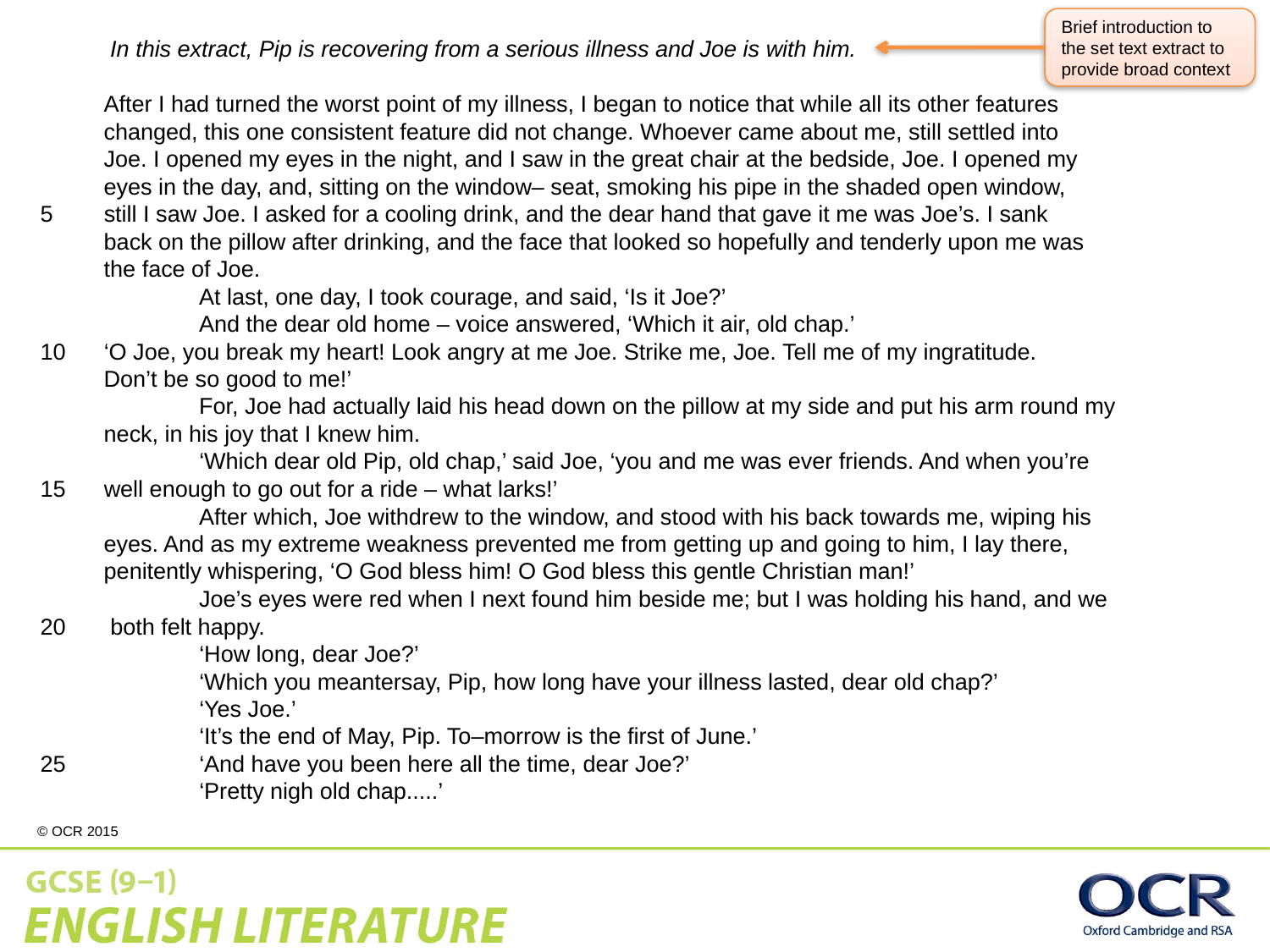

Brief introduction to the set text extract to provide broad context
          In this extract, Pip is recovering from a serious illness and Joe is with him.

          After I had turned the worst point of my illness, I began to notice that while all its other features
          changed, this one consistent feature did not change. Whoever came about me, still settled into
          Joe. I opened my eyes in the night, and I saw in the great chair at the bedside, Joe. I opened my
          eyes in the day, and, sitting on the window– seat, smoking his pipe in the shaded open window,
5        still I saw Joe. I asked for a cooling drink, and the dear hand that gave it me was Joe’s. I sank
          back on the pillow after drinking, and the face that looked so hopefully and tenderly upon me was
          the face of Joe.
	     At last, one day, I took courage, and said, ‘Is it Joe?’
     And the dear old home – voice answered, ‘Which it air, old chap.’
10      ‘O Joe, you break my heart! Look angry at me Joe. Strike me, Joe. Tell me of my ingratitude.
          Don’t be so good to me!’
	     For, Joe had actually laid his head down on the pillow at my side and put his arm round my
          neck, in his joy that I knew him.
	     ‘Which dear old Pip, old chap,’ said Joe, ‘you and me was ever friends. And when you’re
15      well enough to go out for a ride – what larks!’
	     After which, Joe withdrew to the window, and stood with his back towards me, wiping his
          eyes. And as my extreme weakness prevented me from getting up and going to him, I lay there,
          penitently whispering, ‘O God bless him! O God bless this gentle Christian man!’
	     Joe’s eyes were red when I next found him beside me; but I was holding his hand, and we
20       both felt happy.
	     ‘How long, dear Joe?’
	     ‘Which you meantersay, Pip, how long have your illness lasted, dear old chap?’
	     ‘Yes Joe.’
	     ‘It’s the end of May, Pip. To–morrow is the first of June.’
25	     ‘And have you been here all the time, dear Joe?’
	     ‘Pretty nigh old chap.....’